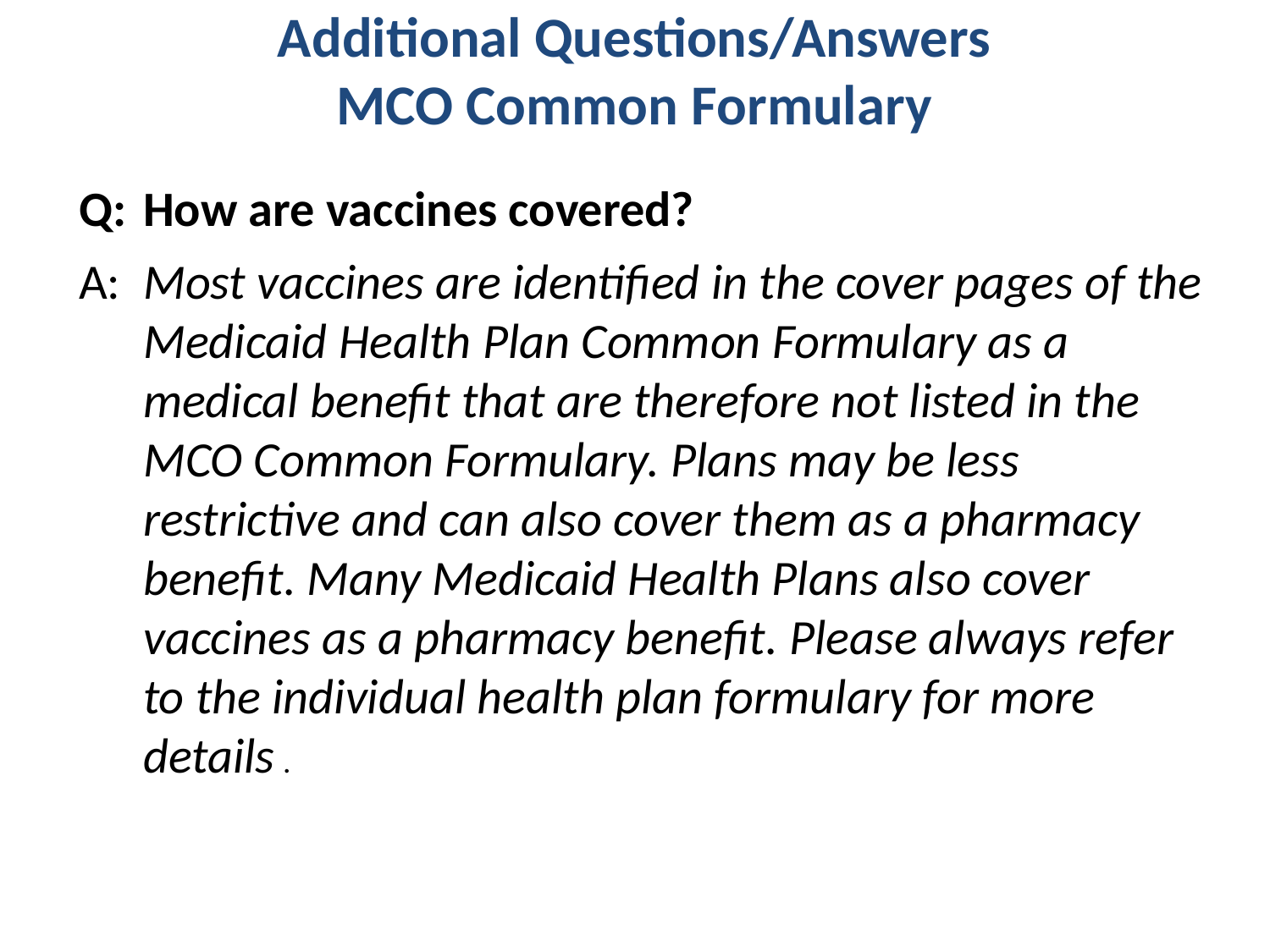

# Additional Questions/Answers MCO Common Formulary
Q:	How are vaccines covered?
A: 	Most vaccines are identified in the cover pages of the Medicaid Health Plan Common Formulary as a medical benefit that are therefore not listed in the MCO Common Formulary. Plans may be less restrictive and can also cover them as a pharmacy benefit. Many Medicaid Health Plans also cover vaccines as a pharmacy benefit. Please always refer to the individual health plan formulary for more details .